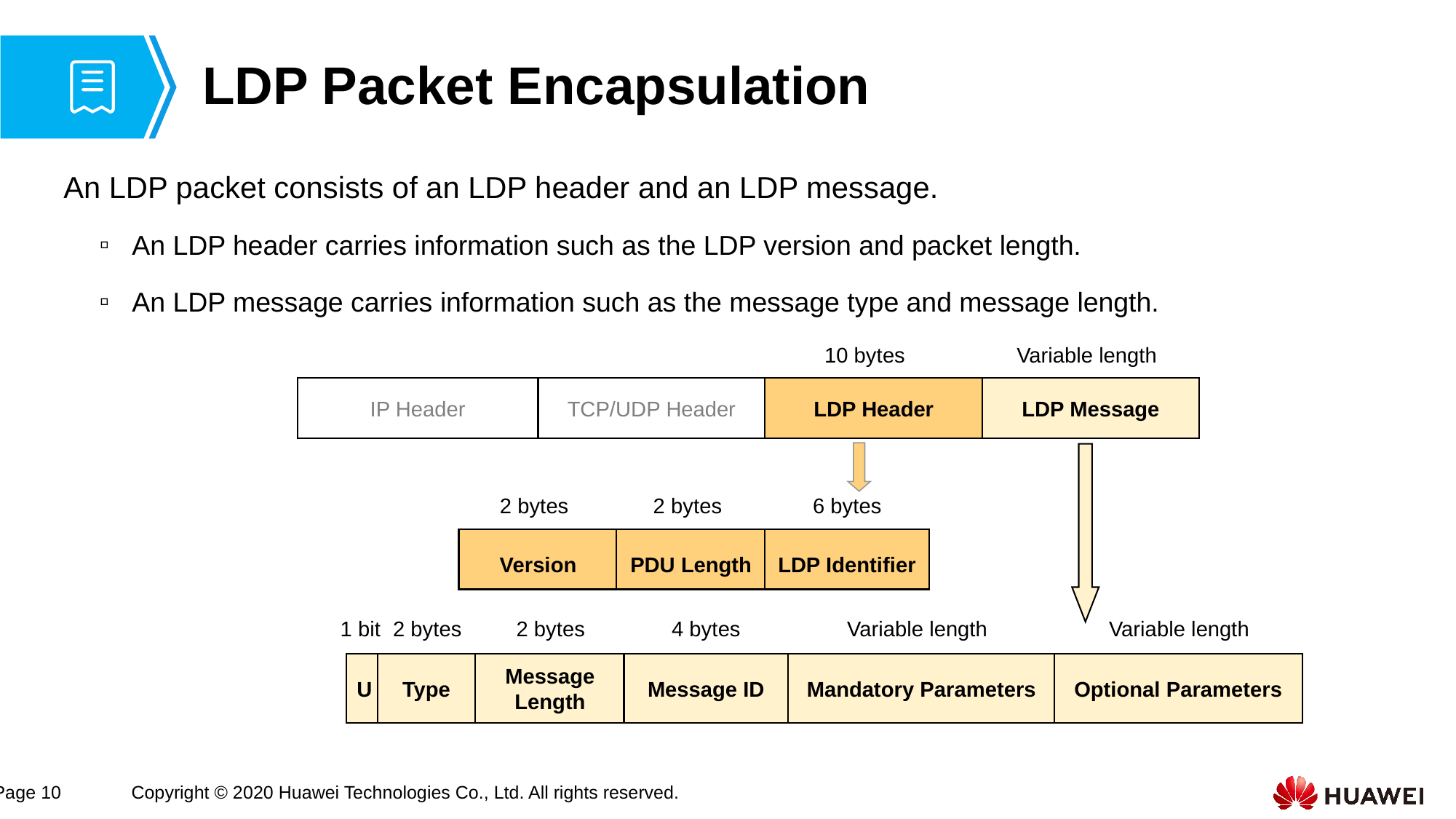

# LDP Packet Encapsulation
An LDP packet consists of an LDP header and an LDP message.
An LDP header carries information such as the LDP version and packet length.
An LDP message carries information such as the message type and message length.
10 bytes
Variable length
IP Header
TCP/UDP Header
LDP Header
LDP Message

2 bytes
2 bytes
6 bytes
Version
PDU Length
LDP Identifier
1 bit
2 bytes
2 bytes
4 bytes
Variable length
Variable length
U
Type
Message Length
Message ID
Mandatory Parameters
Optional Parameters